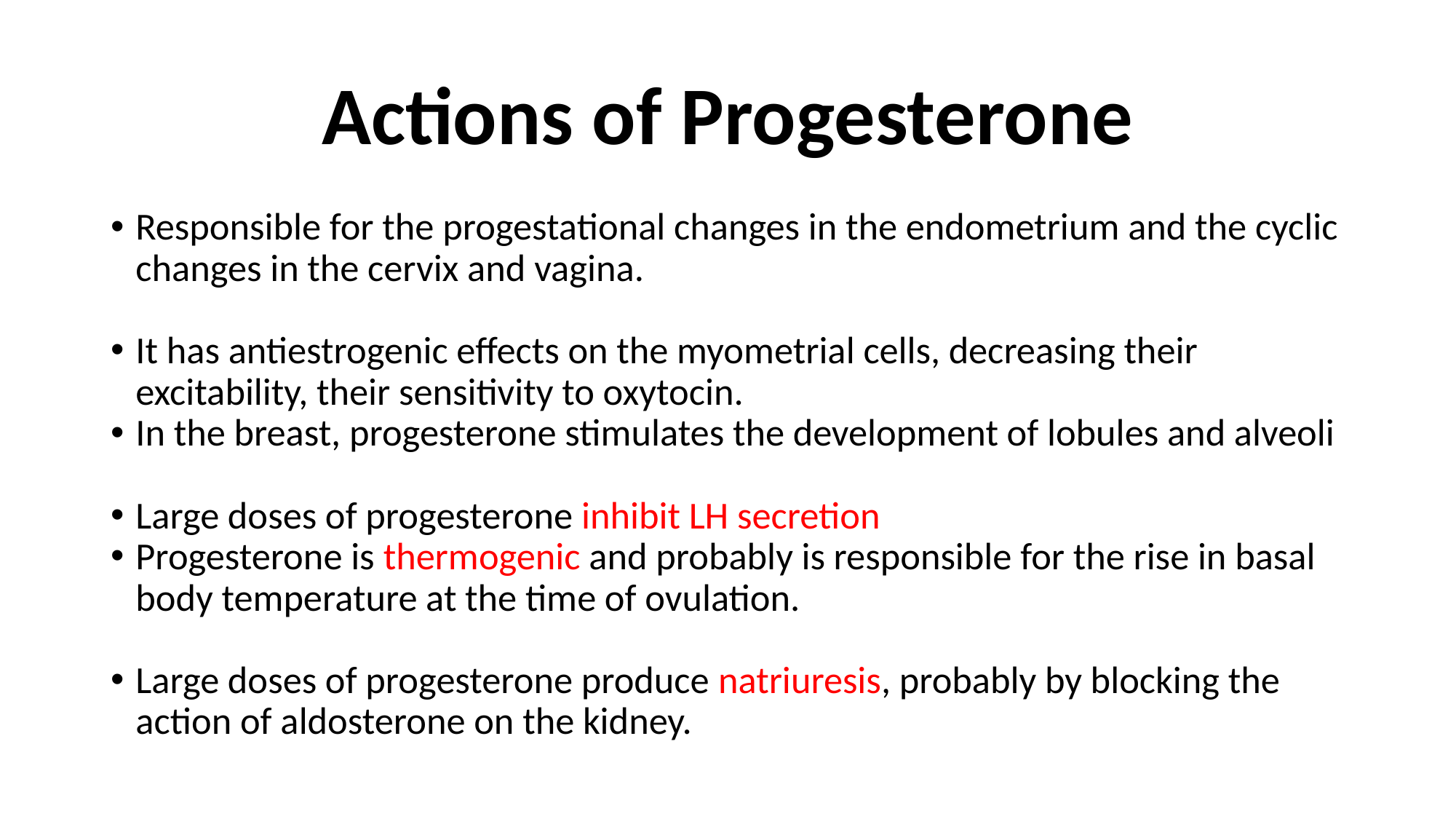

# Actions of Progesterone
Responsible for the progestational changes in the endometrium and the cyclic changes in the cervix and vagina.

It has antiestrogenic effects on the myometrial cells, decreasing their excitability, their sensitivity to oxytocin.
In the breast, progesterone stimulates the development of lobules and alveoli

Large doses of progesterone inhibit LH secretion
Progesterone is thermogenic and probably is responsible for the rise in basal body temperature at the time of ovulation.

Large doses of progesterone produce natriuresis, probably by blocking the action of aldosterone on the kidney.